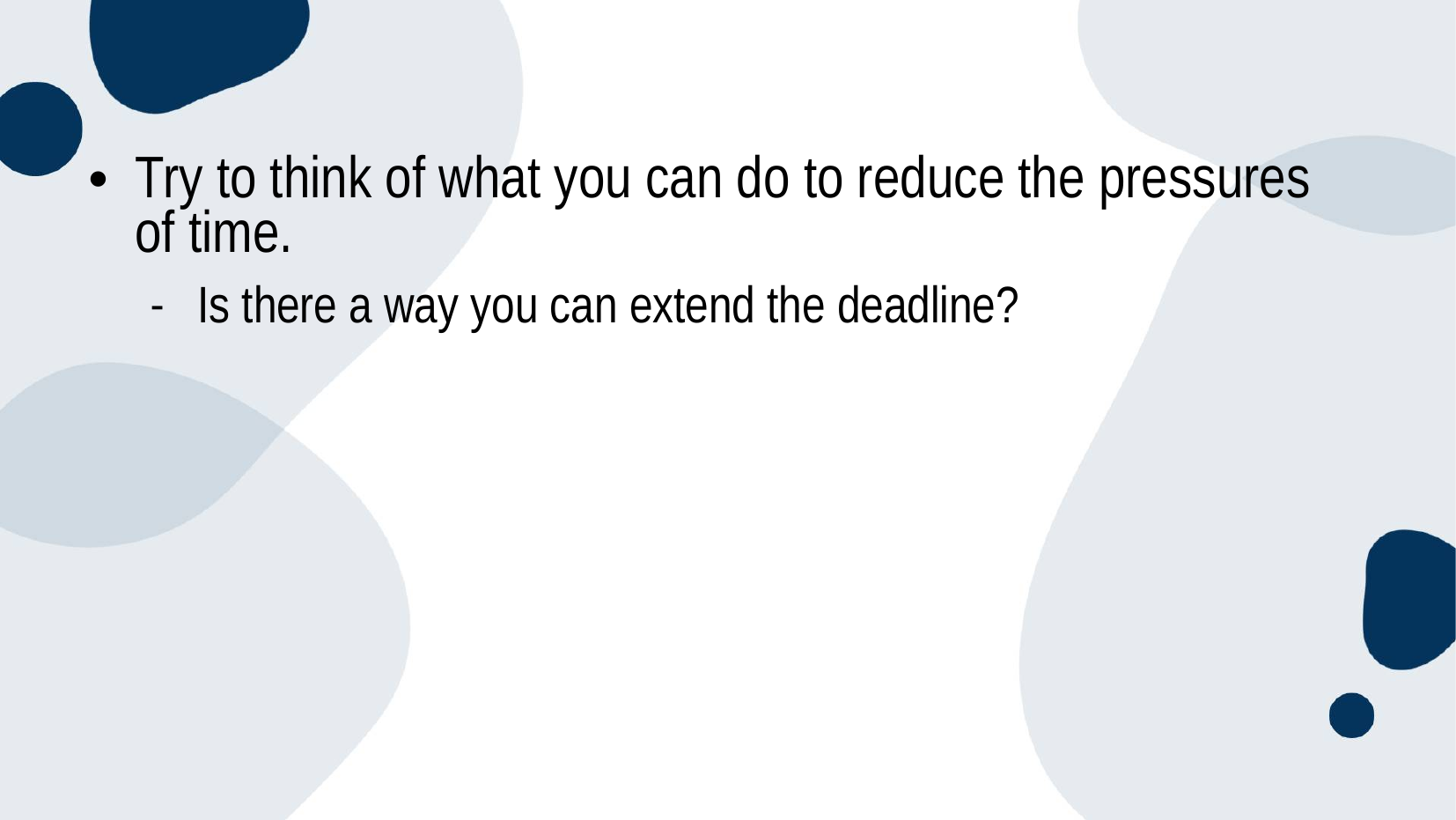

Try to think of what you can do to reduce the pressures   of time.
Is there a way you can extend the deadline?